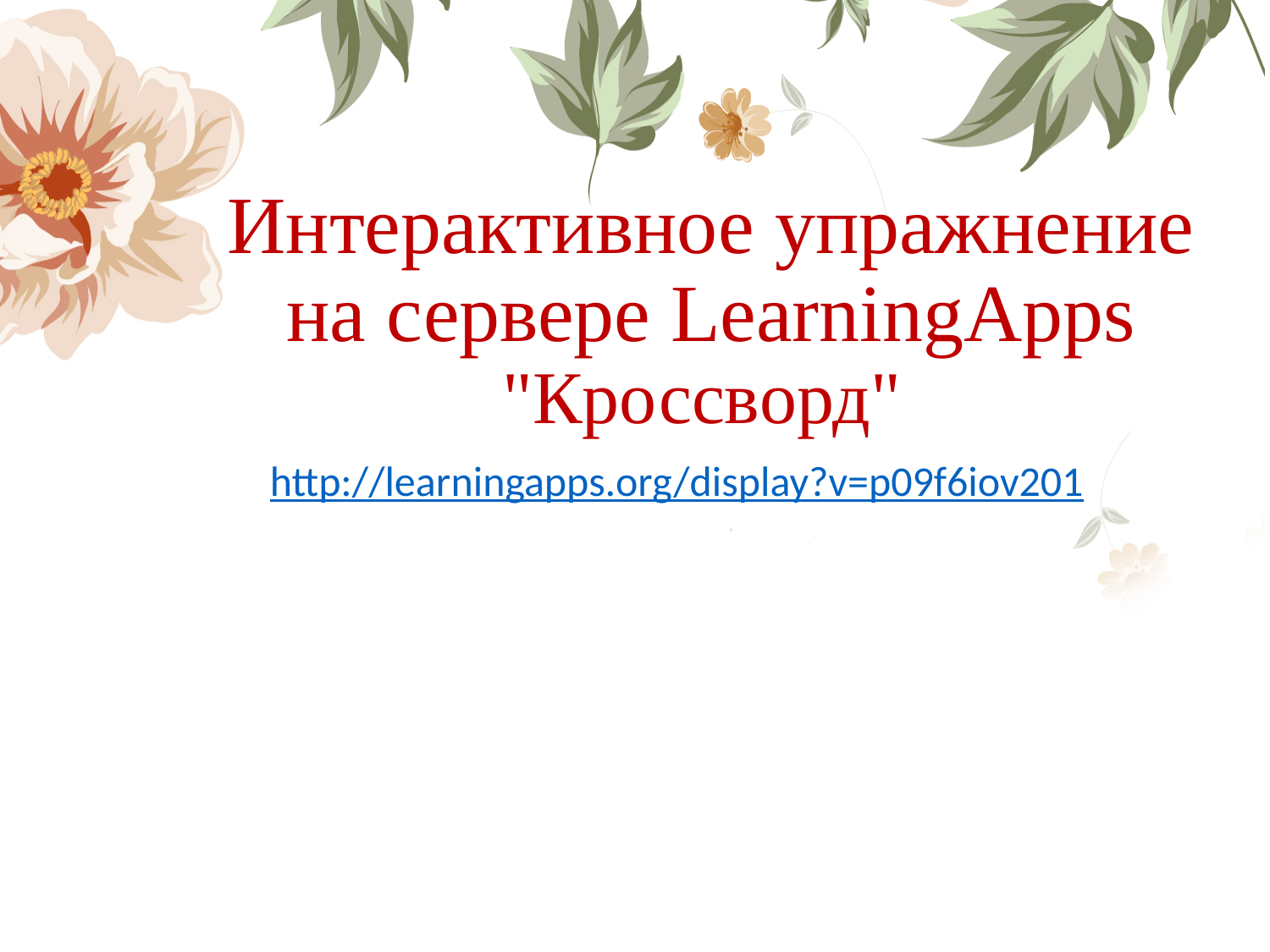

# Интерактивное упражнение на сервере LearningApps "Кроссворд"
http://learningapps.org/display?v=p09f6iov201